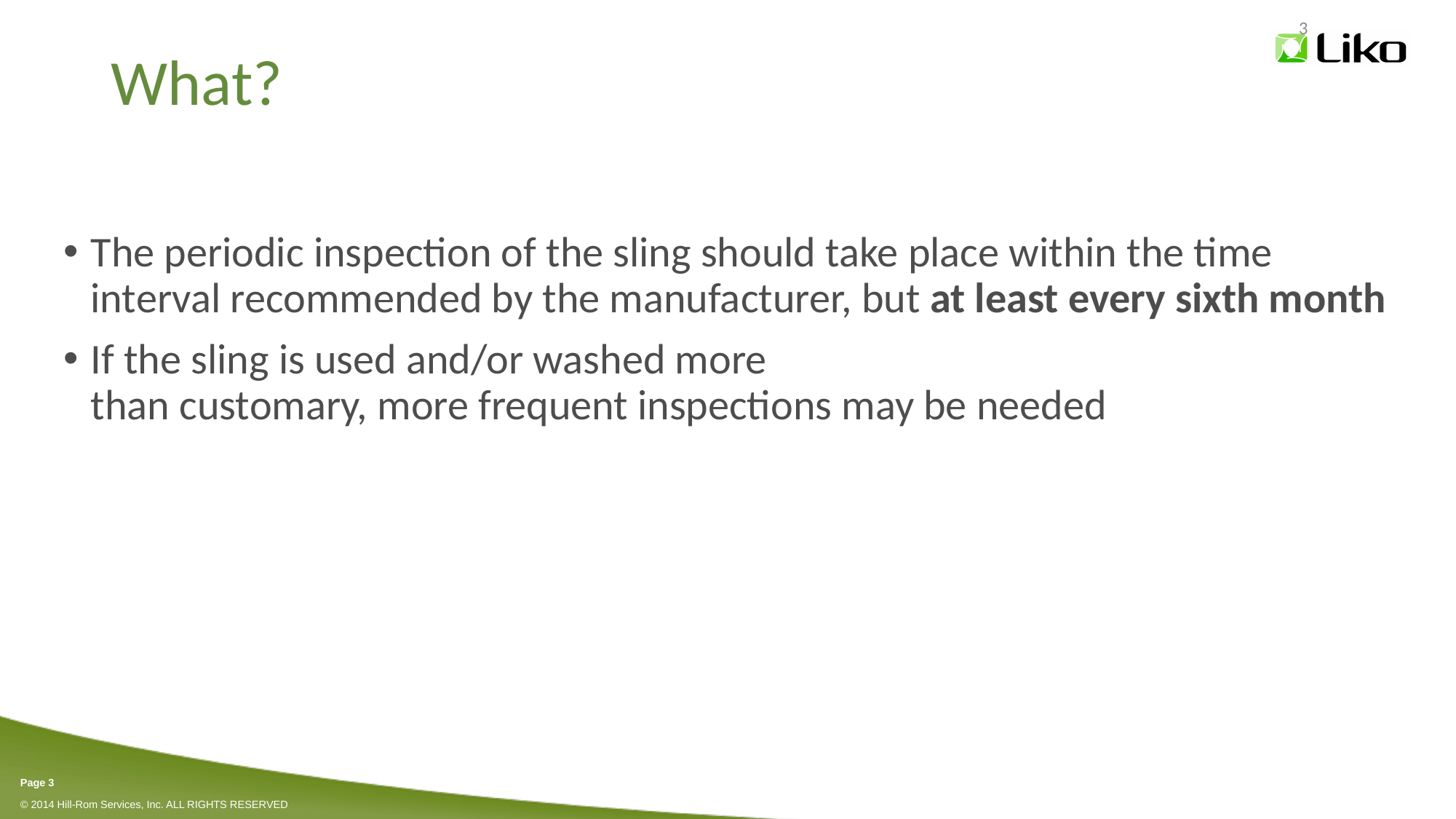

3
# What?
The periodic inspection of the sling should take place within the time interval recommended by the manufacturer, but at least every sixth month
If the sling is used and/or washed more
than customary, more frequent inspections may be needed